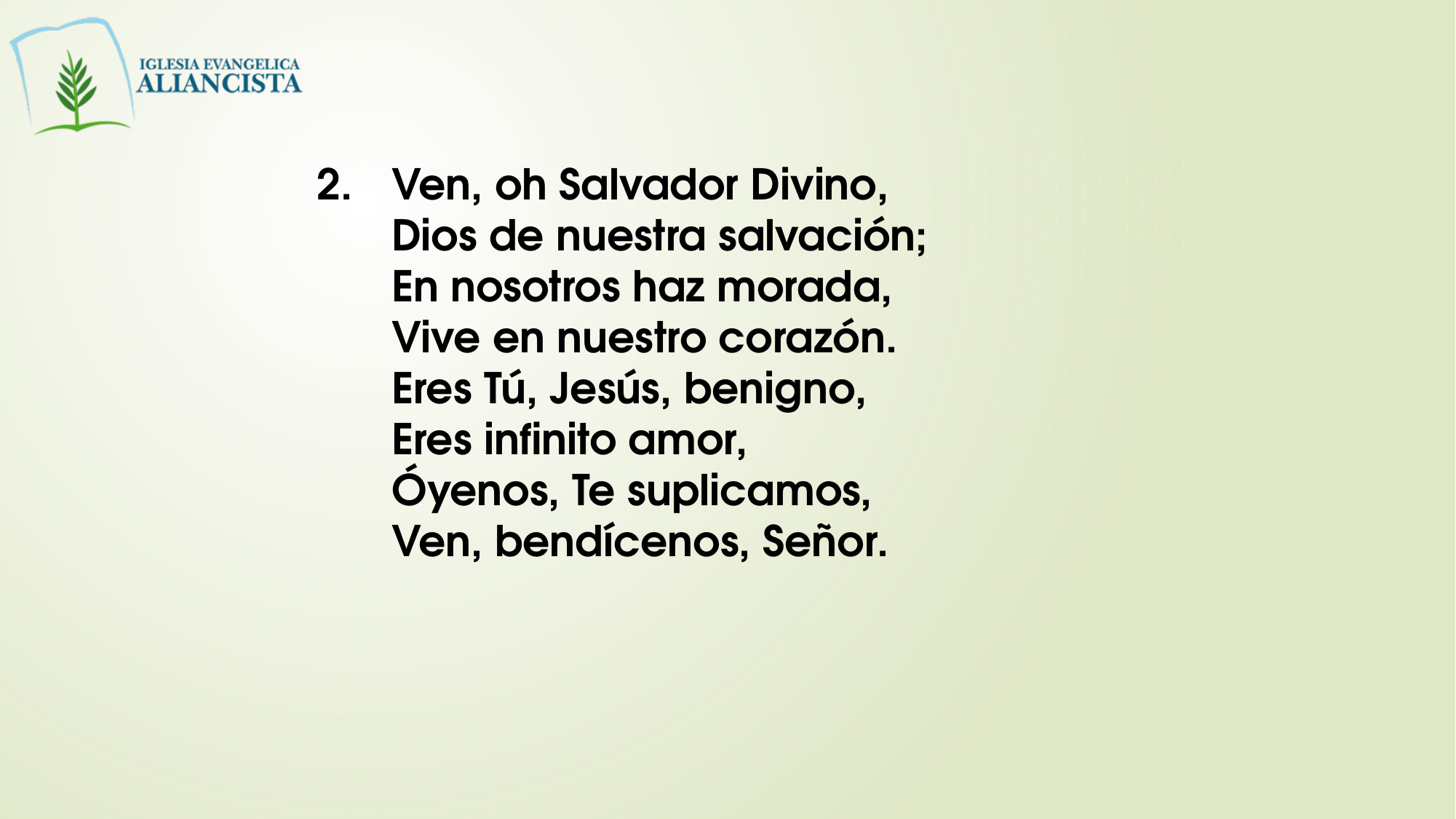

2. 	Ven, oh Salvador Divino,
	Dios de nuestra salvación;
	En nosotros haz morada,
	Vive en nuestro corazón.
	Eres Tú, Jesús, benigno,
	Eres infinito amor,
	Óyenos, Te suplicamos,
	Ven, bendícenos, Señor.